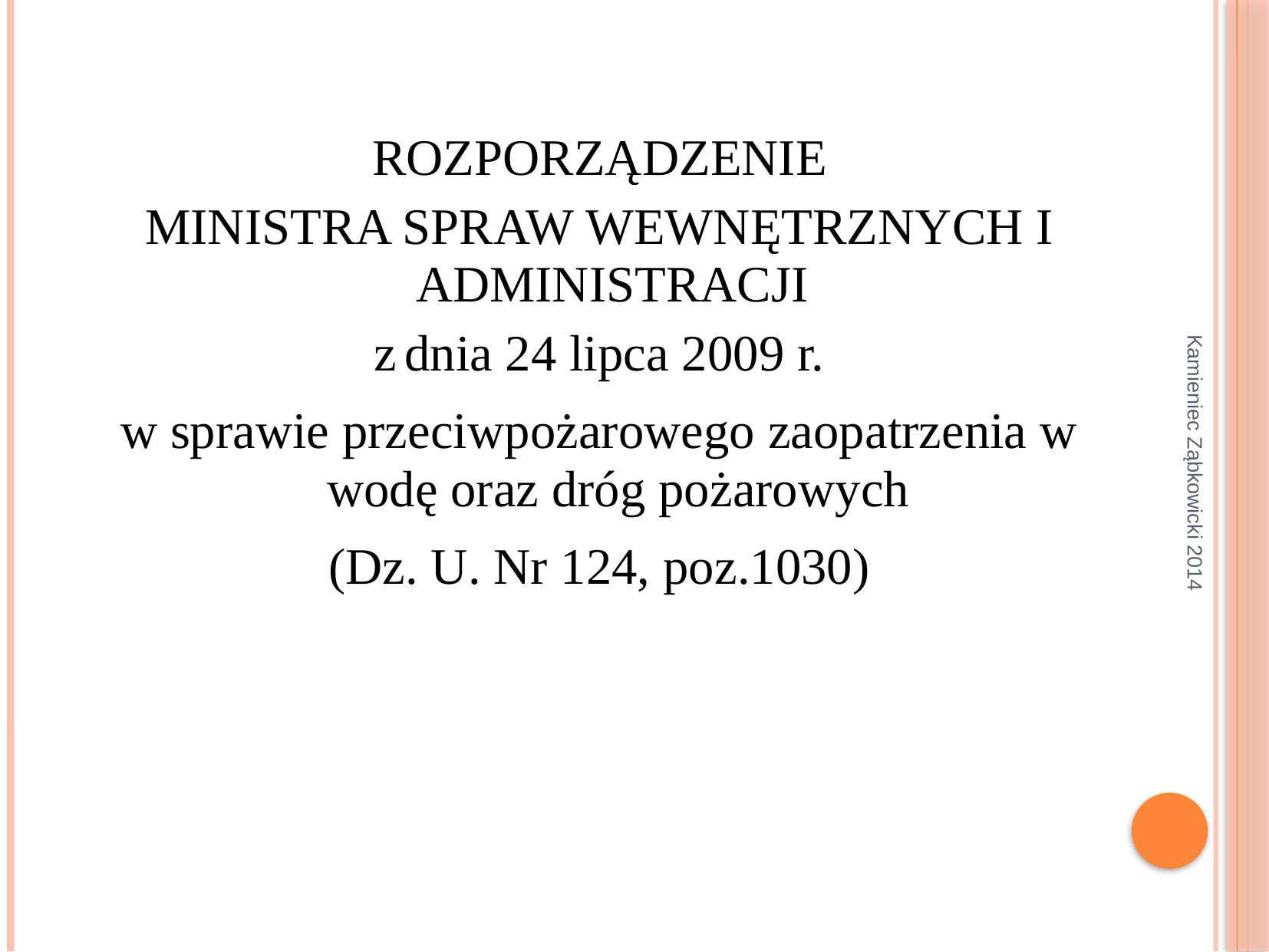

ROZPORZĄDZENIE
MINISTRA SPRAW WEWNĘTRZNYCH I ADMINISTRACJI
z dnia 24 lipca 2009 r.
w sprawie przeciwpożarowego zaopatrzenia w wodę oraz dróg pożarowych
(Dz. U. Nr 124, poz.1030)

Kamieniec Ząbkowicki 2014